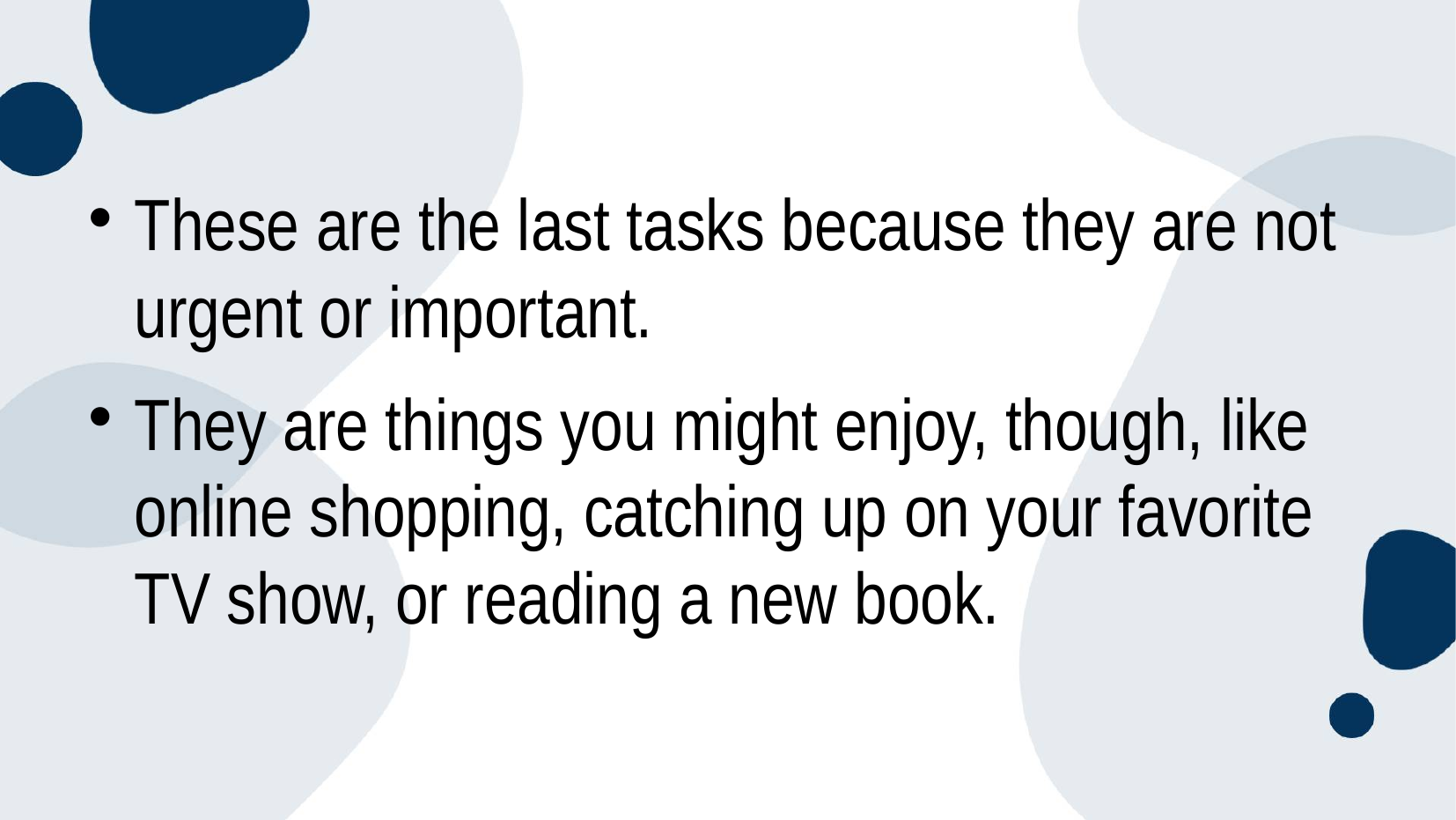

These are the last tasks because they are not urgent or important.
They are things you might enjoy, though, like online shopping, catching up on your favorite TV show, or reading a new book.